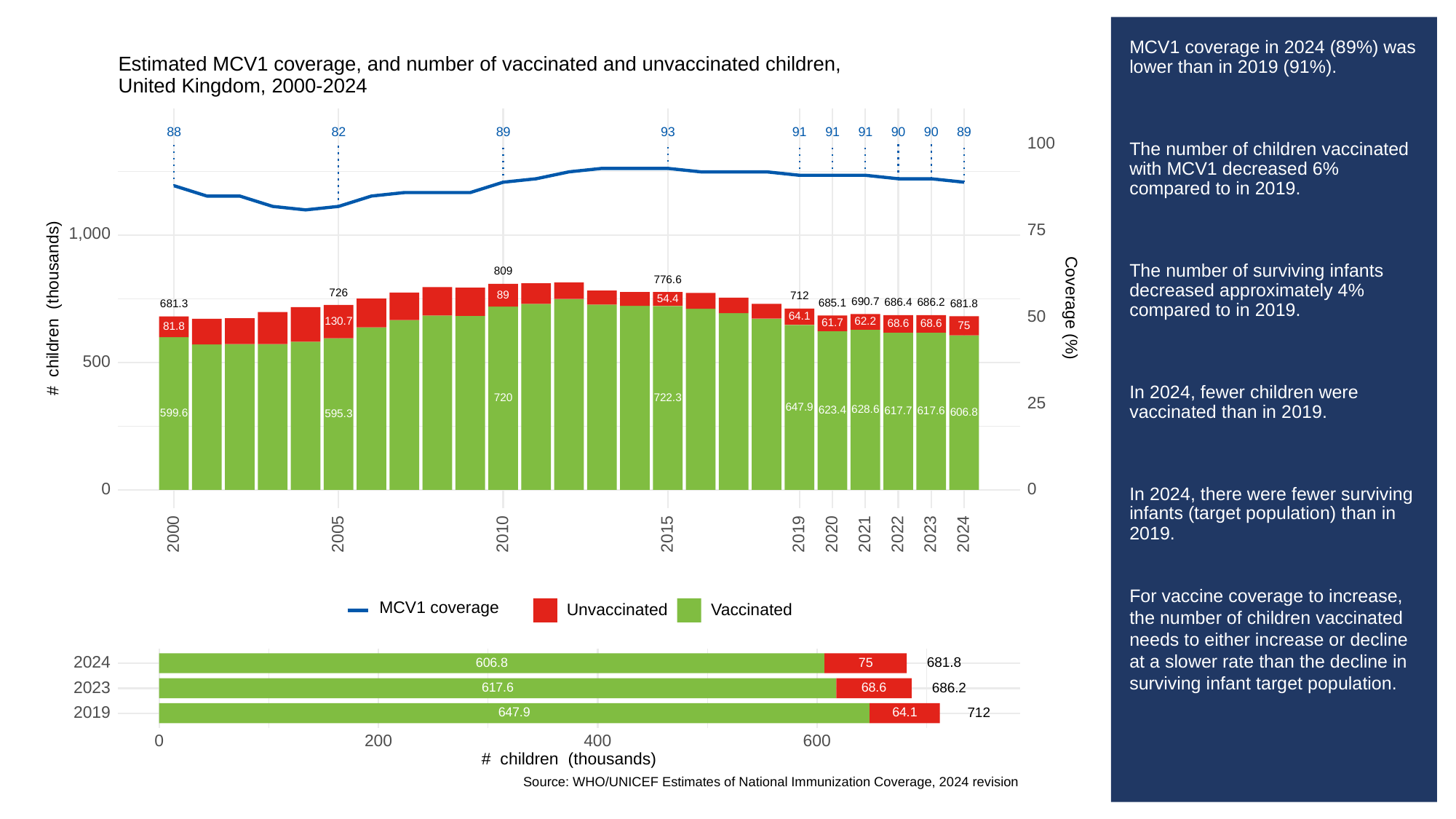

# MCV1 coverage in 2024 (89%) was lower than in 2019 (91%).

The number of children vaccinated with MCV1 decreased 6% compared to in 2019.

The number of surviving infants decreased approximately 4% compared to in 2019.

In 2024, fewer children were vaccinated than in 2019.

In 2024, there were fewer surviving infants (target population) than in 2019.

For vaccine coverage to increase, the number of children vaccinated needs to either increase or decline at a slower rate than the decline in surviving infant target population.

Estimated MCV1 coverage, and number of vaccinated and unvaccinated children,
United Kingdom, 2000-2024

93
88
82
89
91
91
91
90
90
89
100

75
1,000

809
776.6

726

89

712

54.4

690.7

686.4

686.2

685.1
681.8
681.3
#  children  (thousands)
Coverage (%)

50

64.1

130.7
62.2

61.7
68.6
68.6

75
81.8

500

722.3
720
25
647.9
628.6
623.4
617.7
617.6
606.8
599.6
595.3

0
0

2023
2000
2005
2010
2015
2019
2020
2021
2022
2024

MCV1 coverage
Unvaccinated
Vaccinated

2024
681.8
606.8
75

2023
686.2
617.6
68.6

2019
712
647.9
64.1

0
200
400
600
#  children  (thousands)
Source: WHO/UNICEF Estimates of National Immunization Coverage, 2024 revision